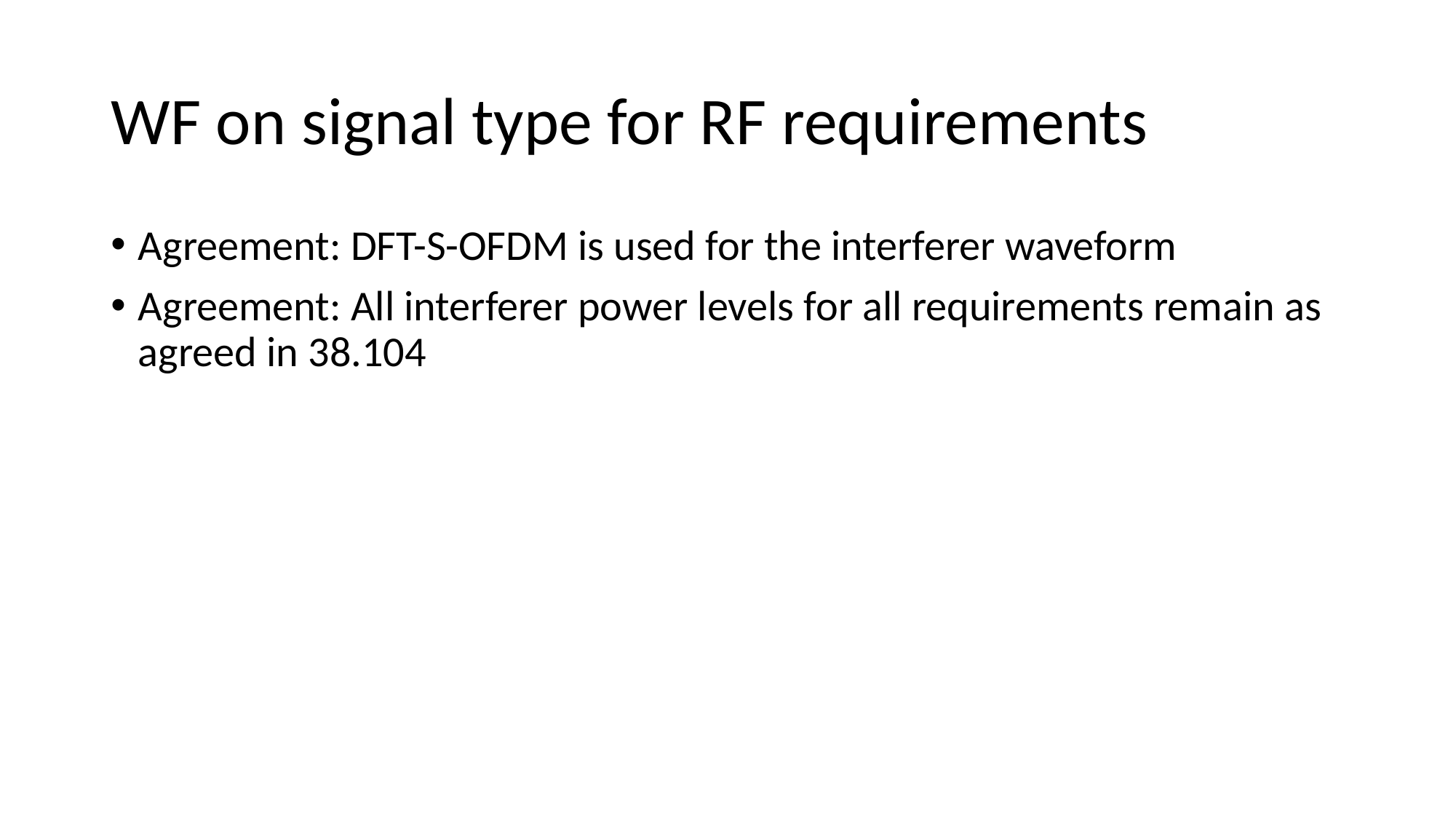

# WF on signal type for RF requirements
Agreement: DFT-S-OFDM is used for the interferer waveform
Agreement: All interferer power levels for all requirements remain as agreed in 38.104